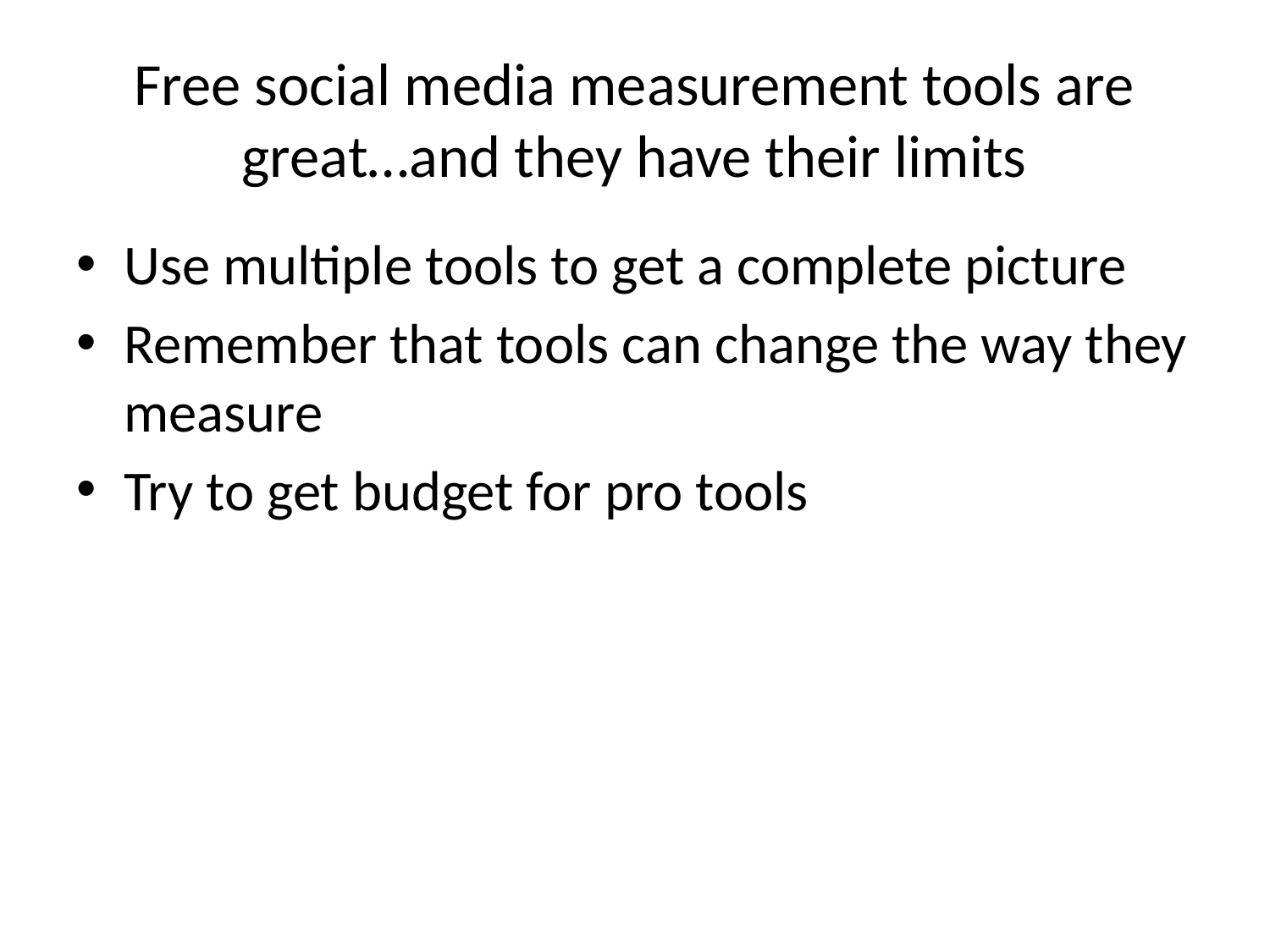

# Free social media measurement tools are great…and they have their limits
Use multiple tools to get a complete picture
Remember that tools can change the way they measure
Try to get budget for pro tools